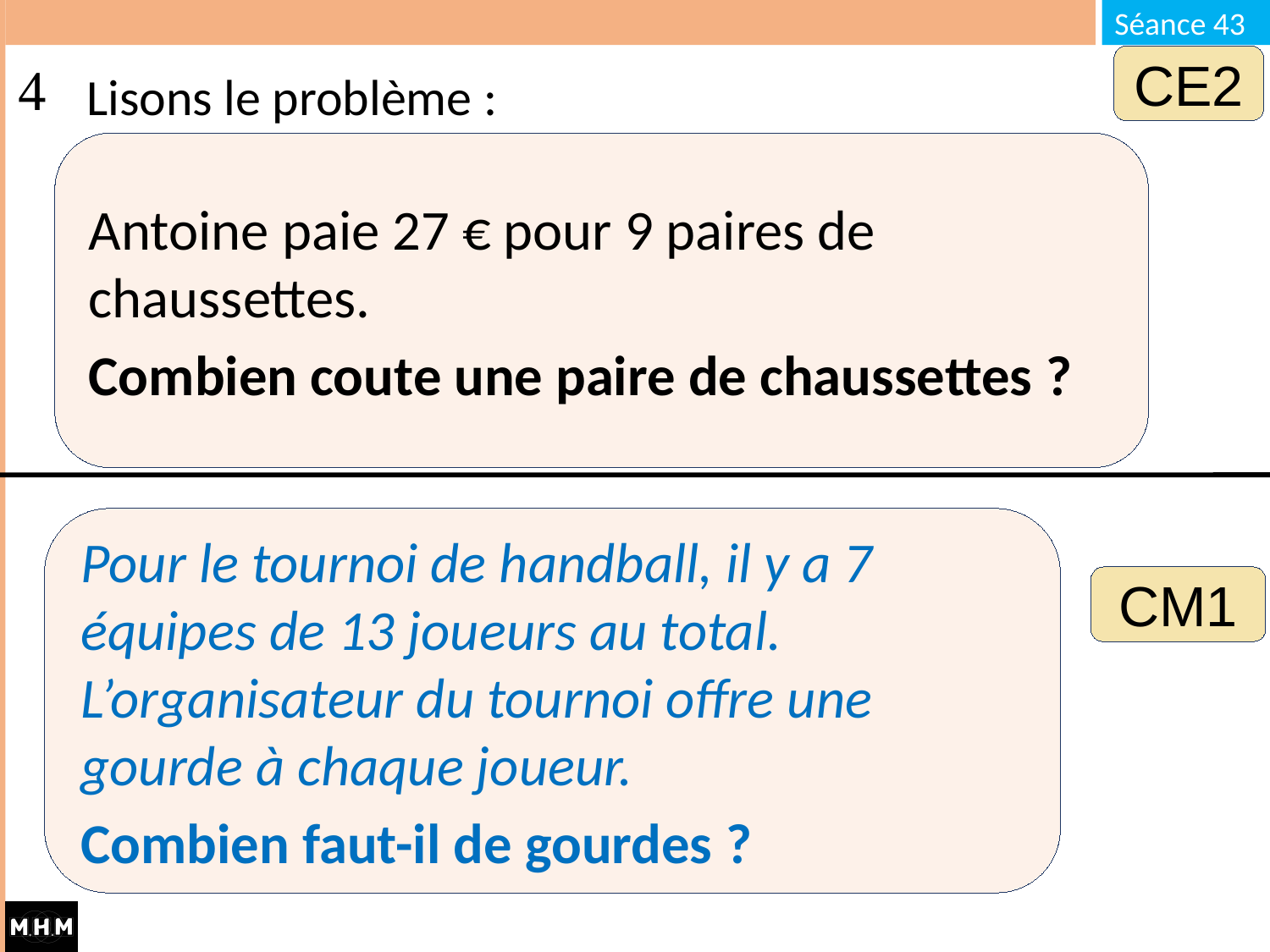

# Lisons le problème :
CE2
Antoine paie 27 € pour 9 paires de chaussettes.
Combien coute une paire de chaussettes ?

Pour le tournoi de handball, il y a 7 équipes de 13 joueurs au total. L’organisateur du tournoi offre une gourde à chaque joueur.
Combien faut-il de gourdes ?
CM1